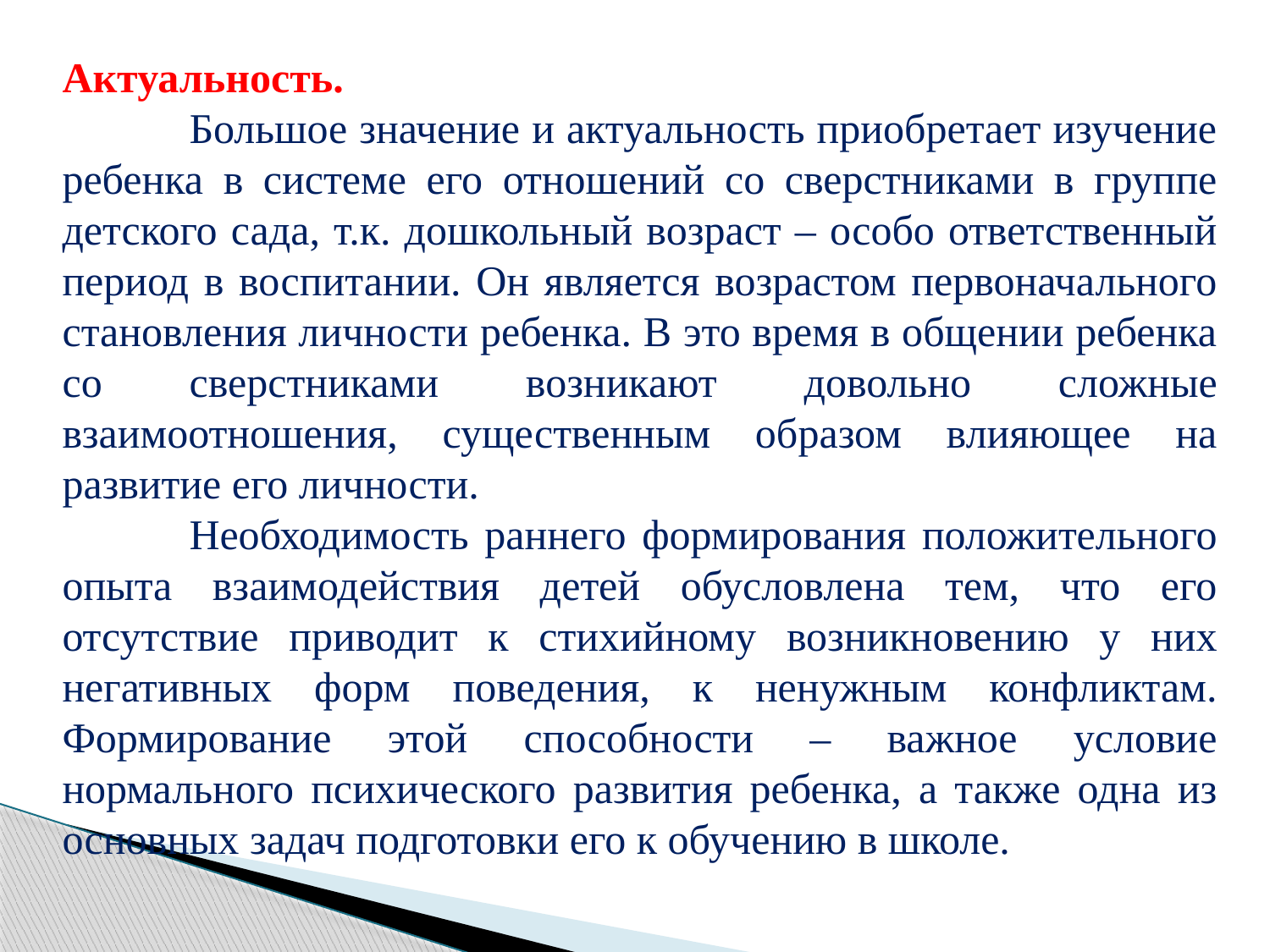

Актуальность.
	Большое значение и актуальность приобретает изучение ребенка в системе его отношений со сверстниками в группе детского сада, т.к. дошкольный возраст – особо ответственный период в воспитании. Он является возрастом первоначального становления личности ребенка. В это время в общении ребенка со сверстниками возникают довольно сложные взаимоотношения, существенным образом влияющее на развитие его личности.
	Необходимость раннего формирования положительного опыта взаимодействия детей обусловлена тем, что его отсутствие приводит к стихийному возникновению у них негативных форм поведения, к ненужным конфликтам. Формирование этой способности – важное условие нормального психического развития ребенка, а также одна из основных задач подготовки его к обучению в школе.